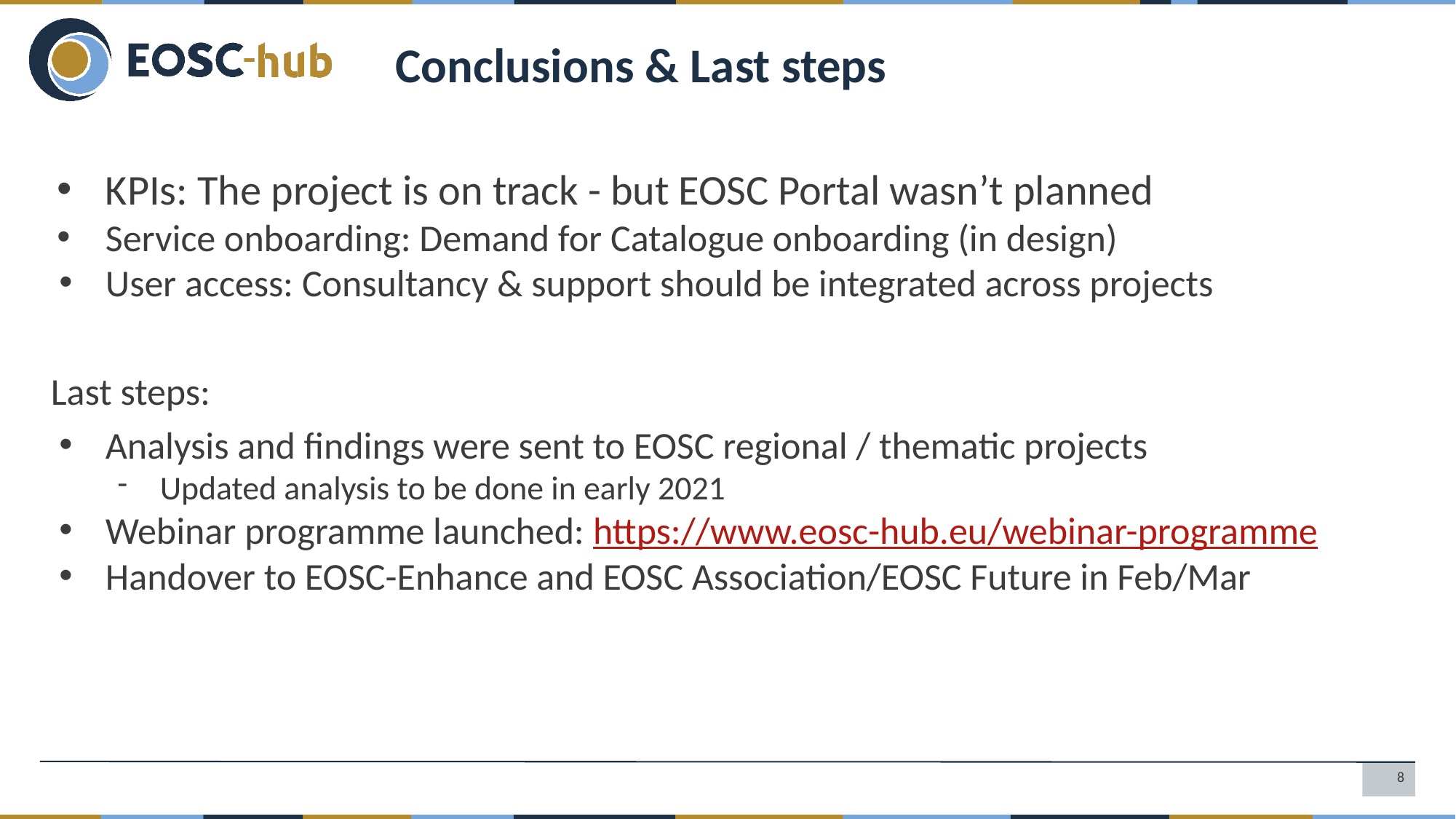

Conclusions & Last steps
KPIs: The project is on track - but EOSC Portal wasn’t planned
Service onboarding: Demand for Catalogue onboarding (in design)
User access: Consultancy & support should be integrated across projects

Last steps:
Analysis and findings were sent to EOSC regional / thematic projects
Updated analysis to be done in early 2021
Webinar programme launched: https://www.eosc-hub.eu/webinar-programme
Handover to EOSC-Enhance and EOSC Association/EOSC Future in Feb/Mar
8